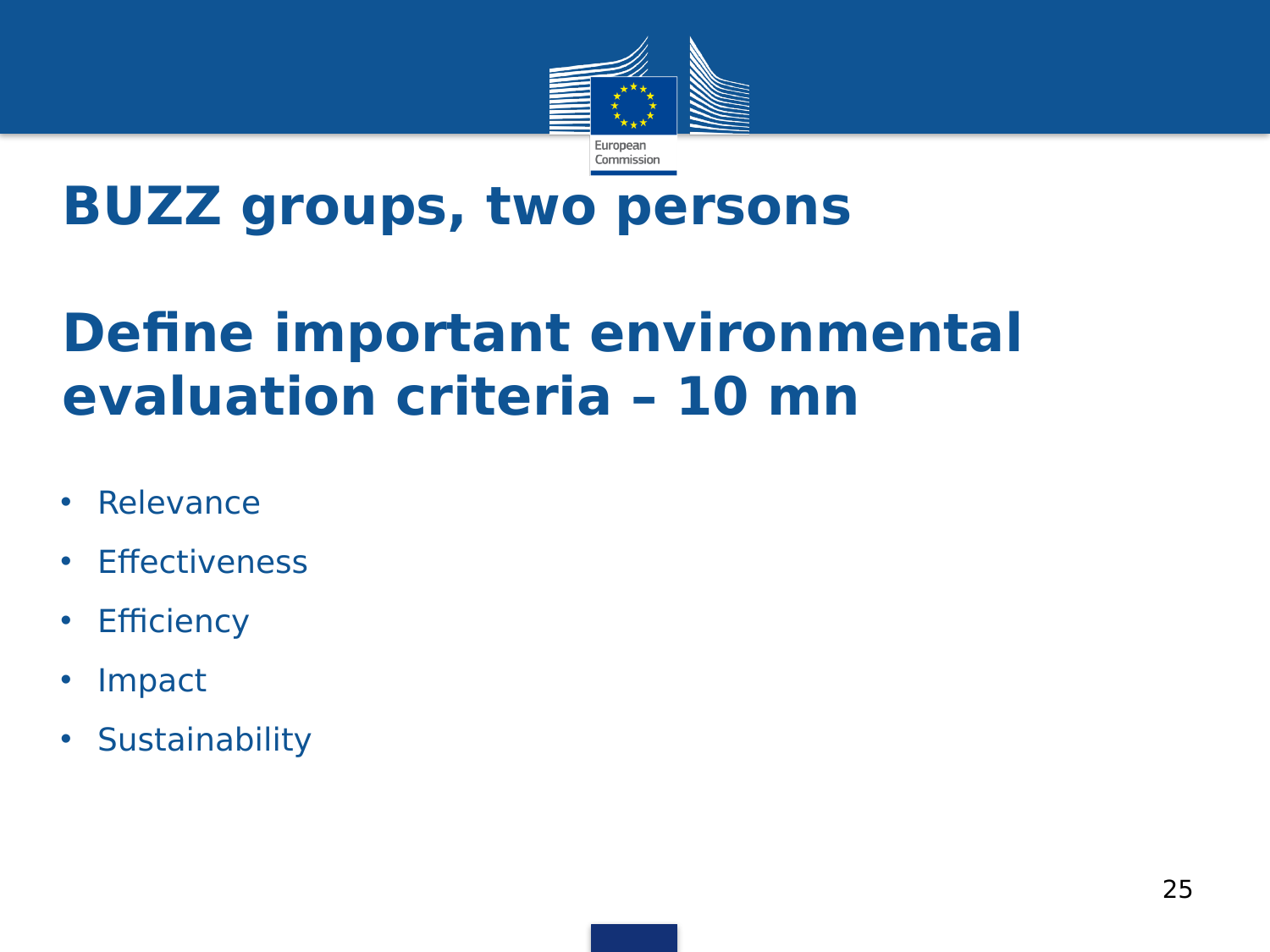

# BUZZ groups, two persons Define important environmental evaluation criteria – 10 mn
Relevance
Effectiveness
Efficiency
Impact
Sustainability
25